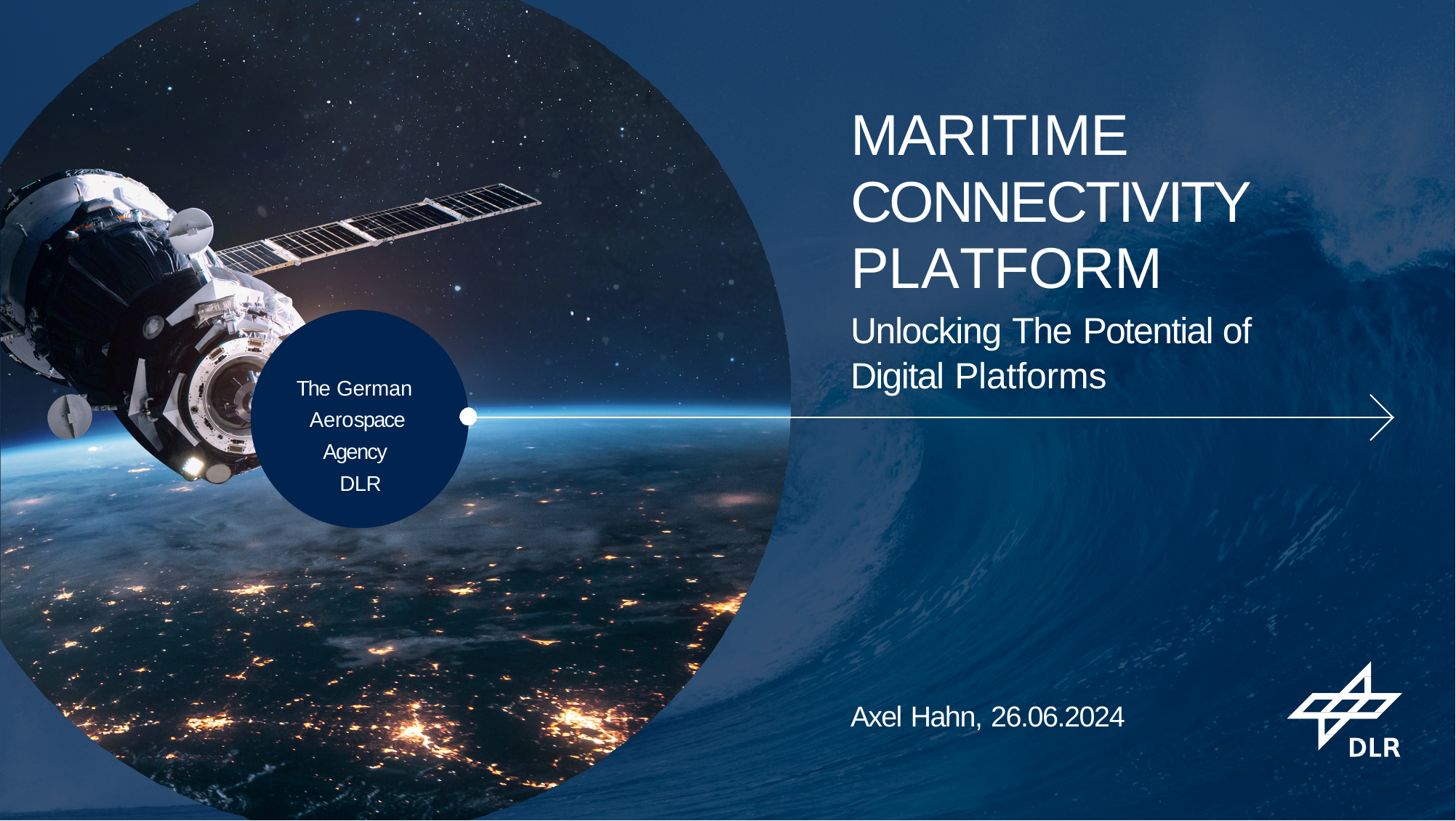

# MARITIME CONNECTIVITY PLATFORM
Unlocking The Potential of Digital Platforms
The German
Aerospace Agency
 DLR

Axel Hahn, 26.06.2024